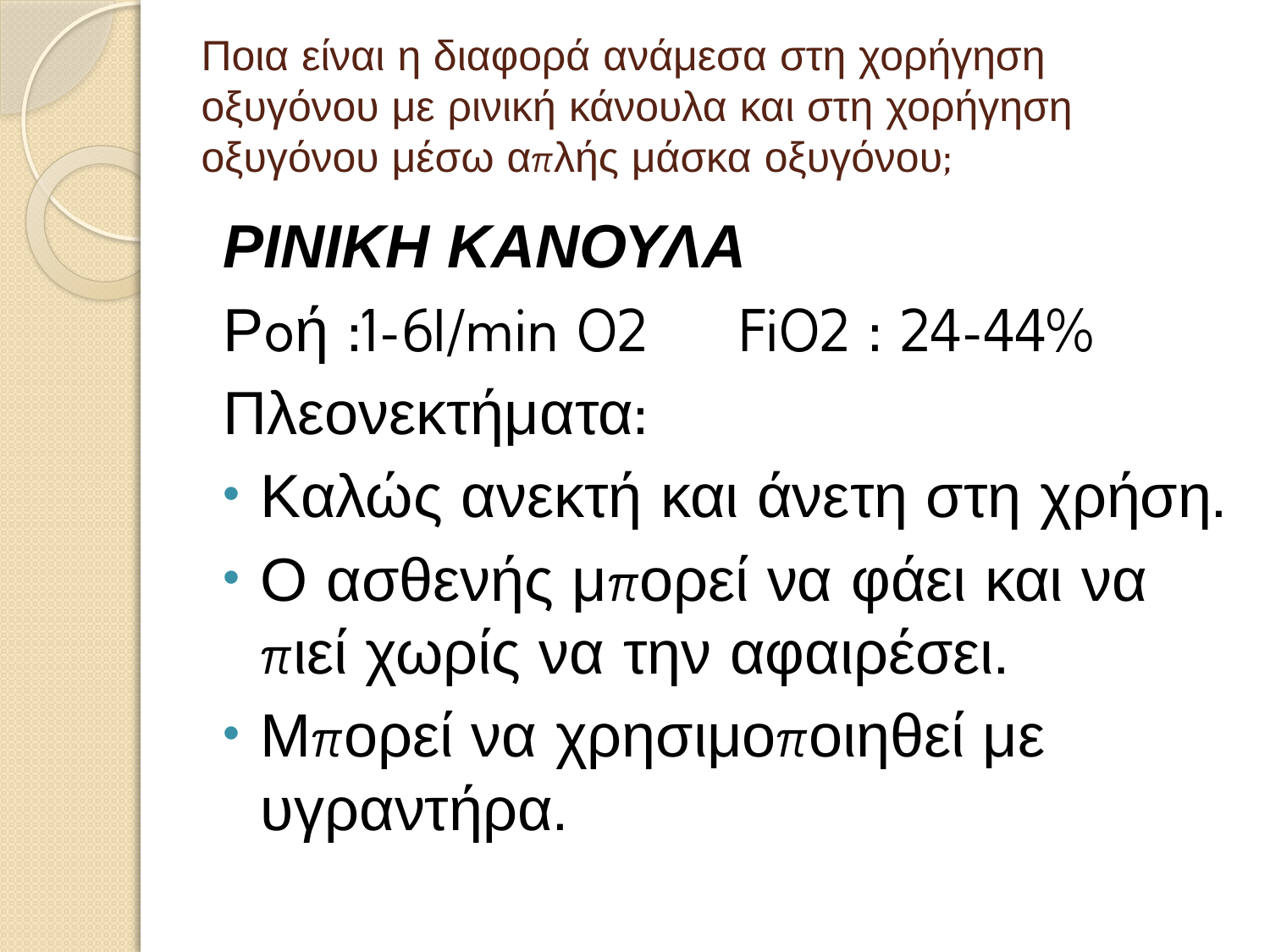

# Ποια είναι η διαφορά ανάμεσα στη χορήγηση οξυγόνου με ρινική κάνουλα και στη χορήγηση οξυγόνου μέσω απλής μάσκα οξυγόνου;
ΡΙΝΙΚΗ ΚΑΝΟΥΛΑ
Ρoή :1-6l/min O2     FiO2 : 24-44%
Πλεονεκτήματα:
Καλώς ανεκτή και άνετη στη χρήση.
Ο ασθενής μπορεί να φάει και να πιεί χωρίς να την αφαιρέσει.
Μπορεί να χρησιμοποιηθεί με υγραντήρα.